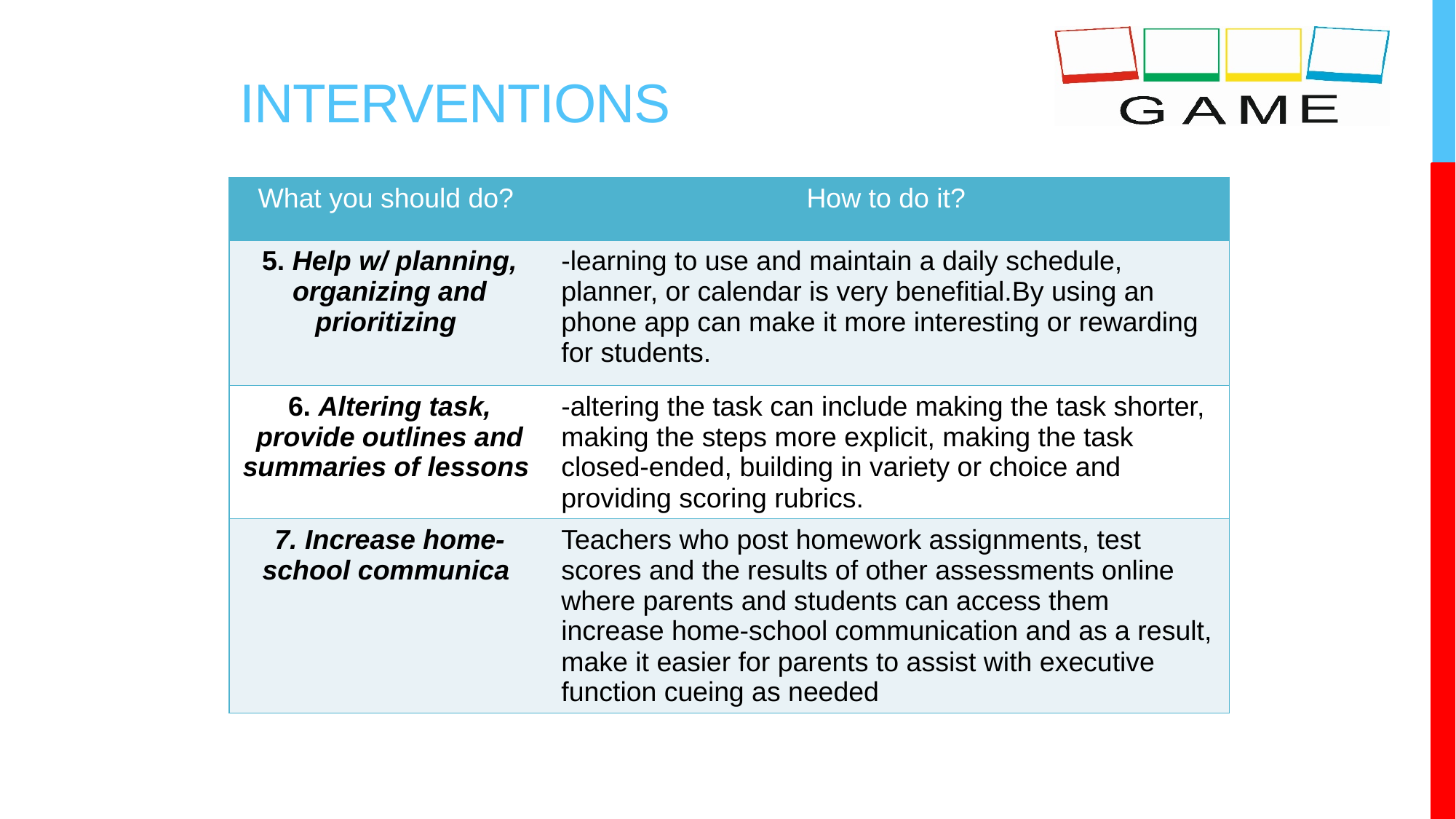

# interventions
| What you should do? | How to do it? |
| --- | --- |
| 5. Help w/ planning, organizing and prioritizing | -learning to use and maintain a daily schedule, planner, or calendar is very benefitial.By using an phone app can make it more interesting or rewarding for students. |
| 6. Altering task, provide outlines and summaries of lessons | -altering the task can include making the task shorter, making the steps more explicit, making the task closed-ended, building in variety or choice and providing scoring rubrics. |
| 7. Increase home-school communica | Teachers who post homework assignments, test scores and the results of other assessments online where parents and students can access them increase home-school communication and as a result, make it easier for parents to assist with executive function cueing as needed |